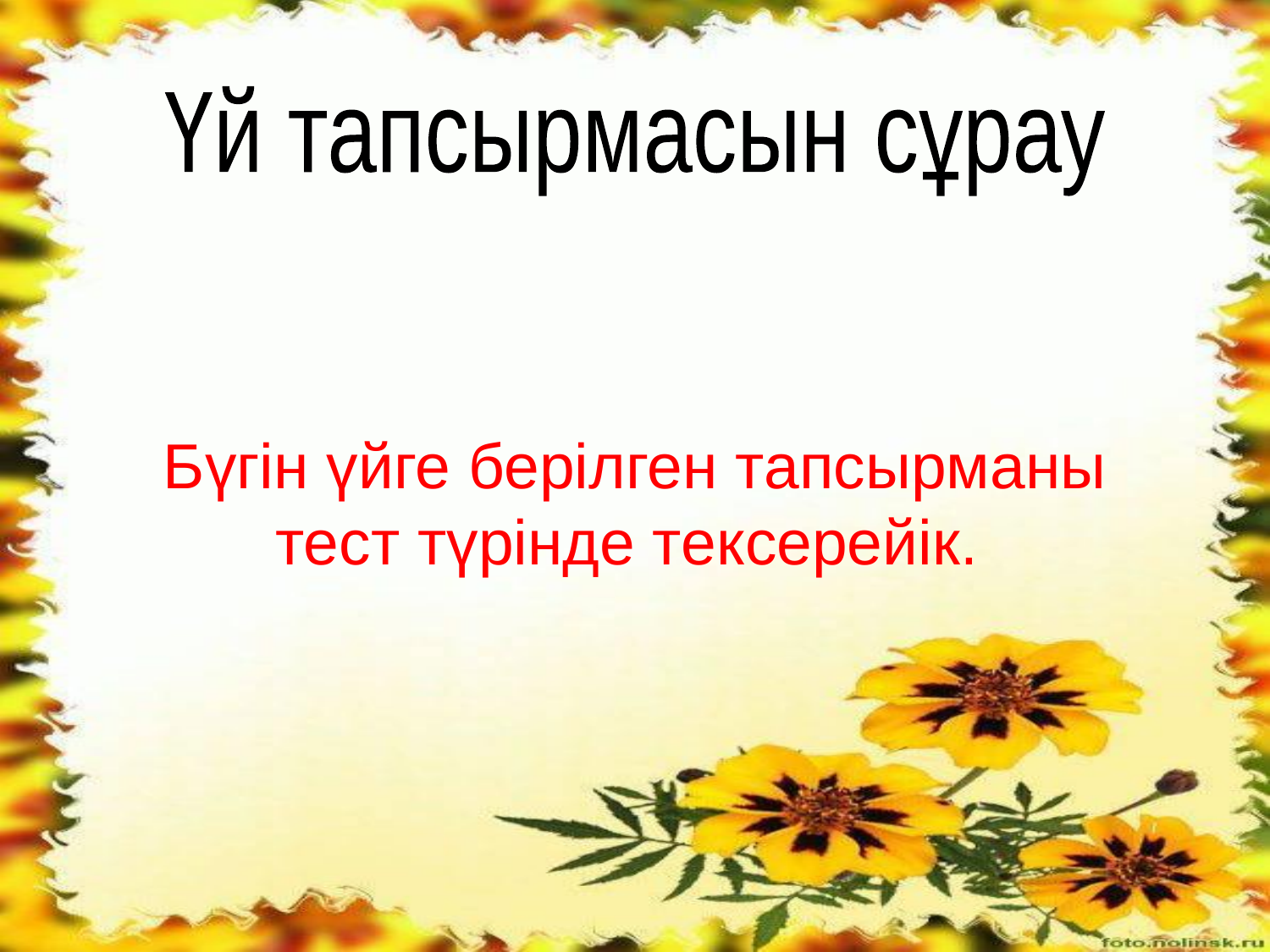

Үй тапсырмасын сұрау
# Бүгін үйге берілген тапсырманы тест түрінде тексерейік.